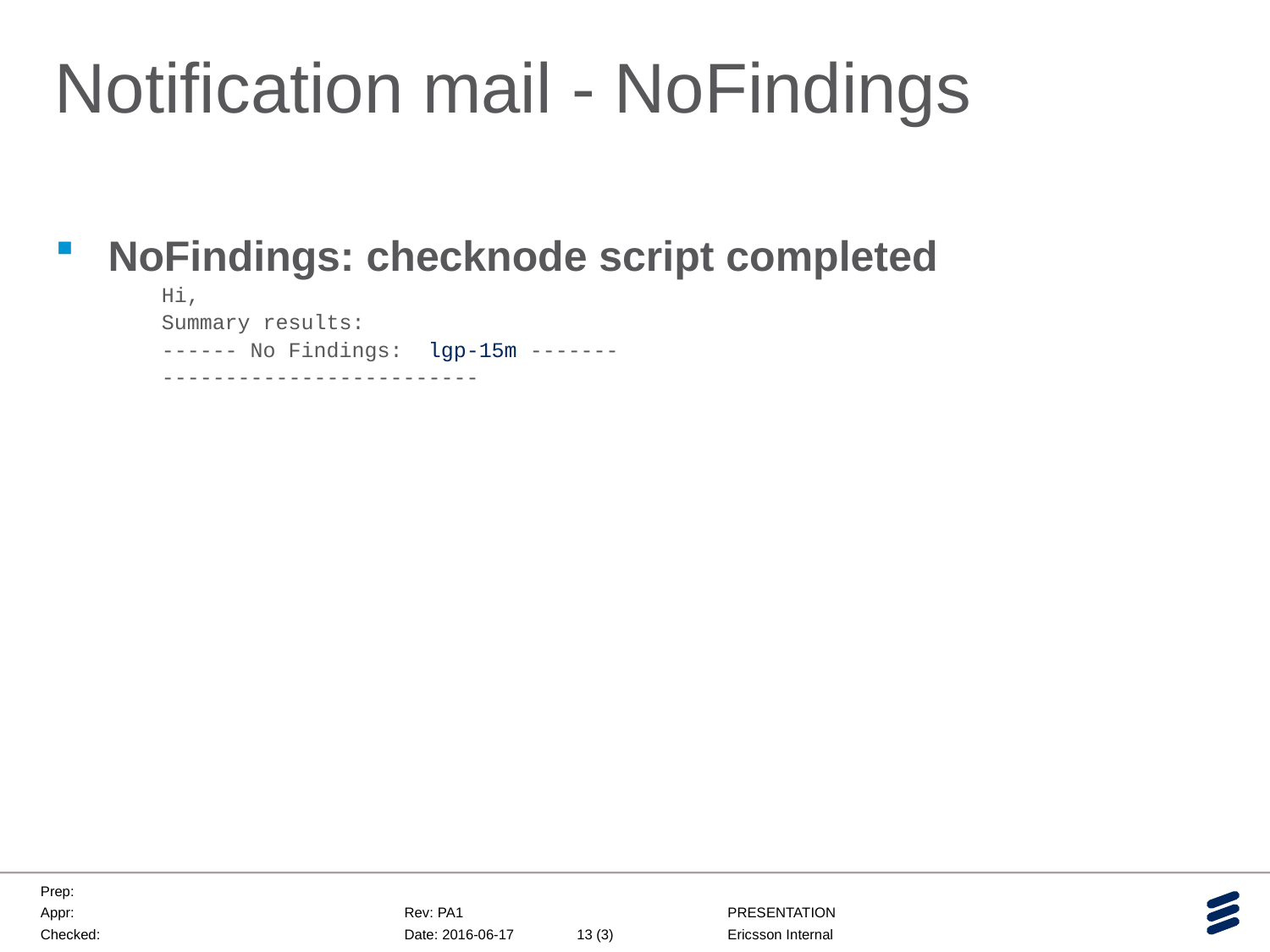

# Notification mail - NoFindings
NoFindings: checknode script completed
Hi,
Summary results:
------ No Findings:  lgp-15m -------
-------------------------